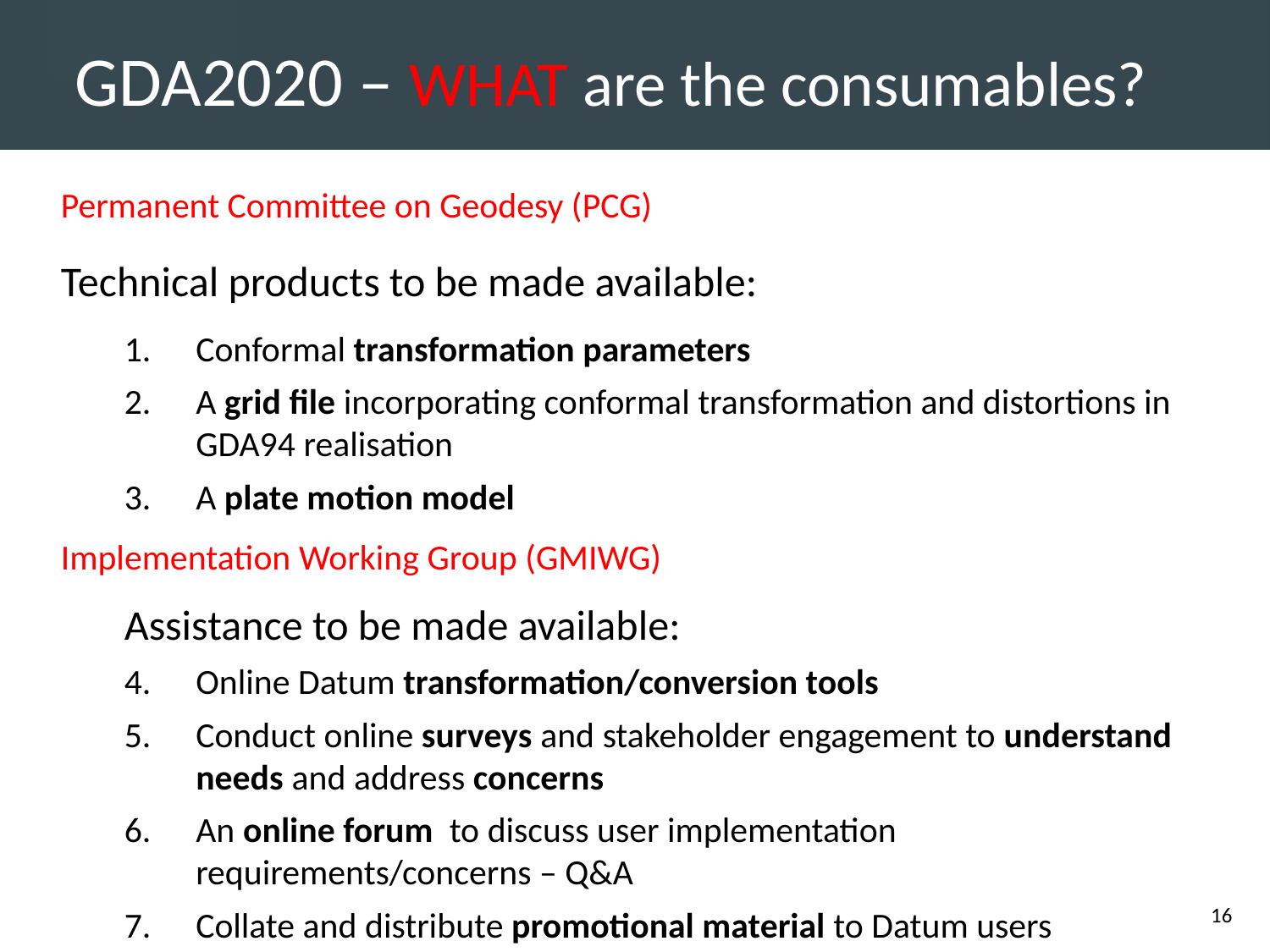

# GDA2020 – WHAT are the consumables?
Permanent Committee on Geodesy (PCG)
Technical products to be made available:
Conformal transformation parameters
A grid file incorporating conformal transformation and distortions in GDA94 realisation
A plate motion model
Implementation Working Group (GMIWG)
Assistance to be made available:
Online Datum transformation/conversion tools
Conduct online surveys and stakeholder engagement to understand needs and address concerns
An online forum  to discuss user implementation requirements/concerns – Q&A
Collate and distribute promotional material to Datum users
16